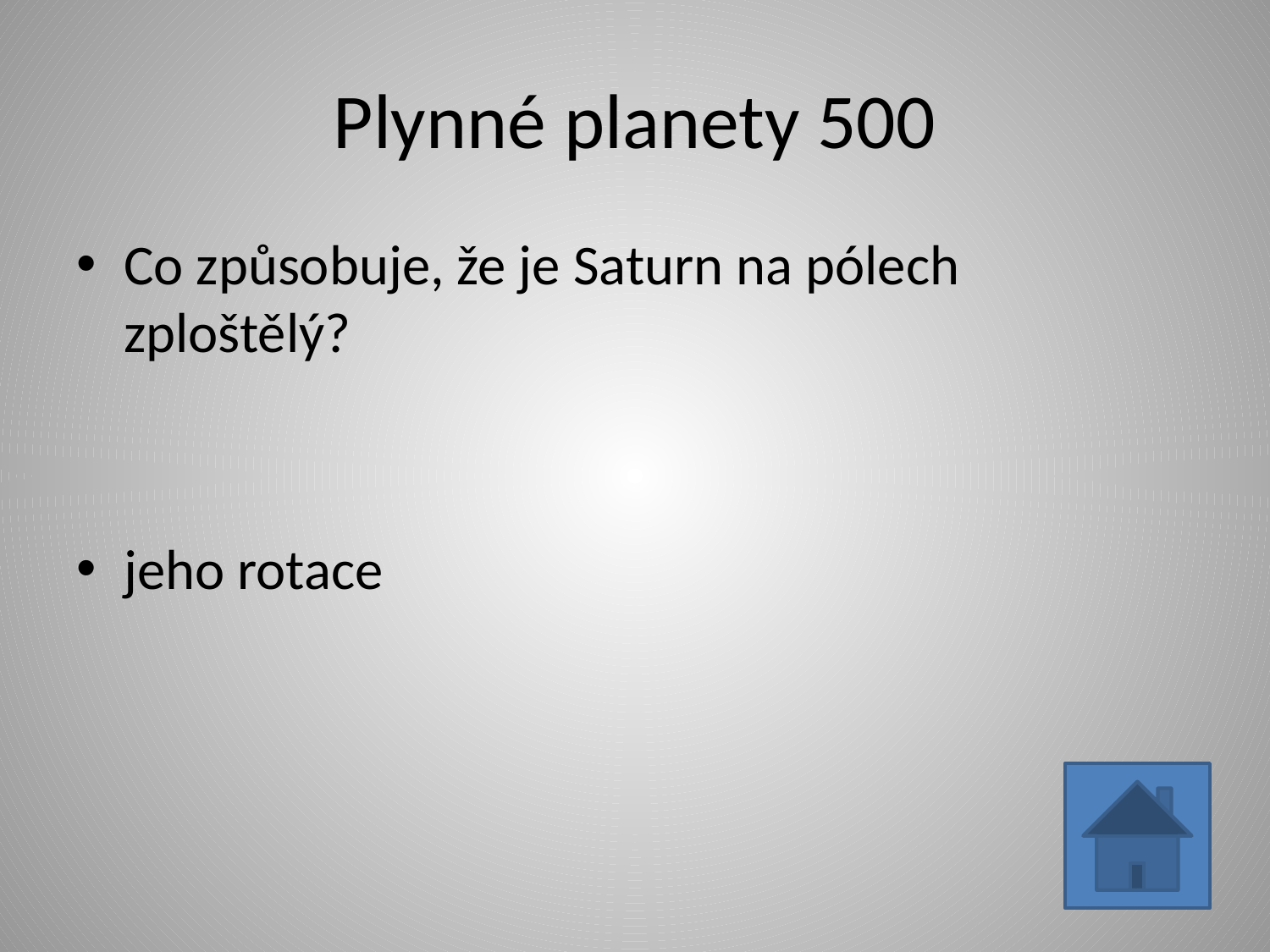

# Plynné planety 500
Co způsobuje, že je Saturn na pólech zploštělý?

jeho rotace